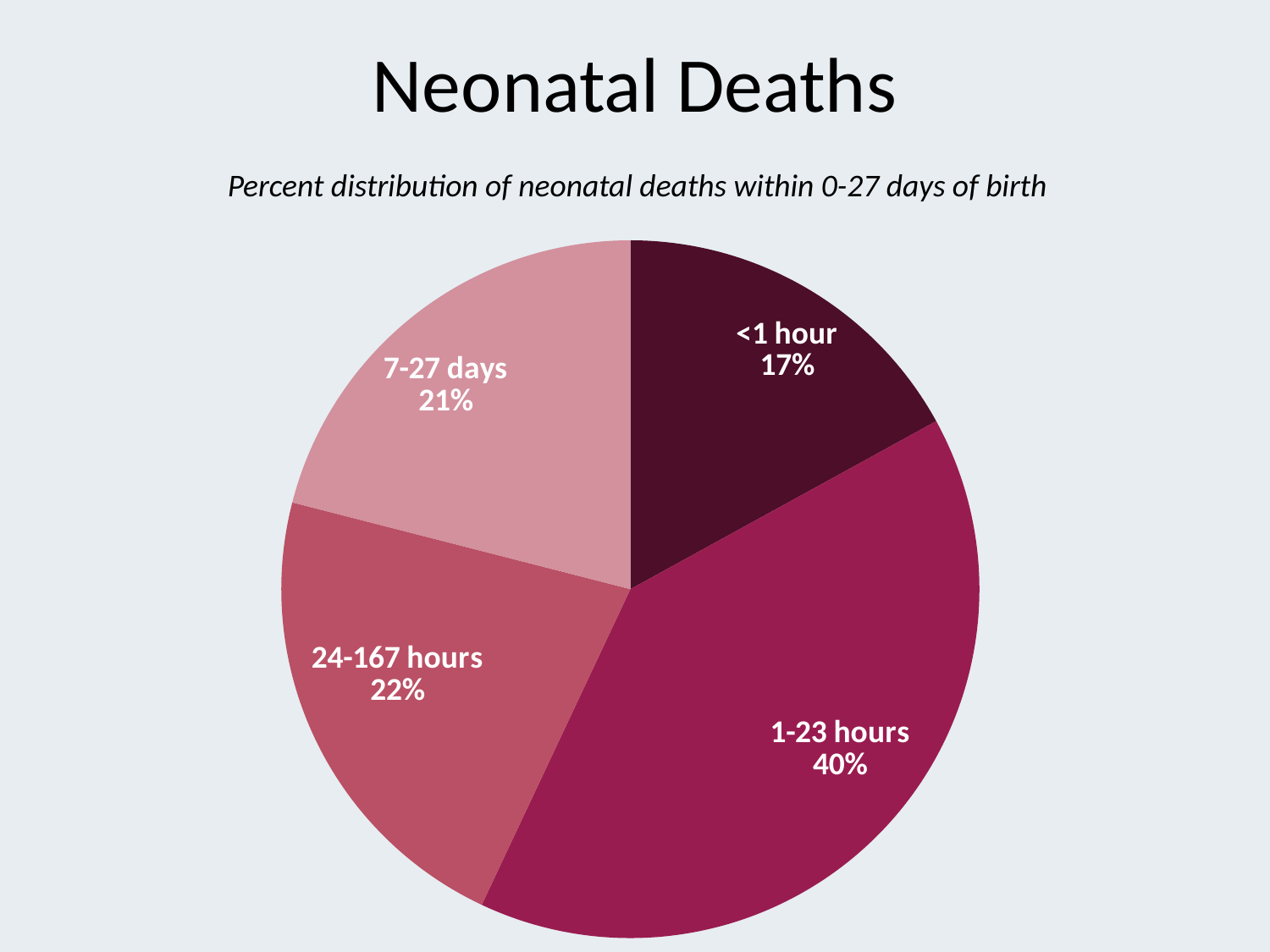

# Neonatal Deaths
Percent distribution of neonatal deaths within 0-27 days of birth

### Chart

| Category | Series 1 |
|---|---|
| <1 hour | 17.0 |
| 1-23 hours | 40.0 |
| 24-167 hours | 22.0 |
| 7-27 days | 21.0 |